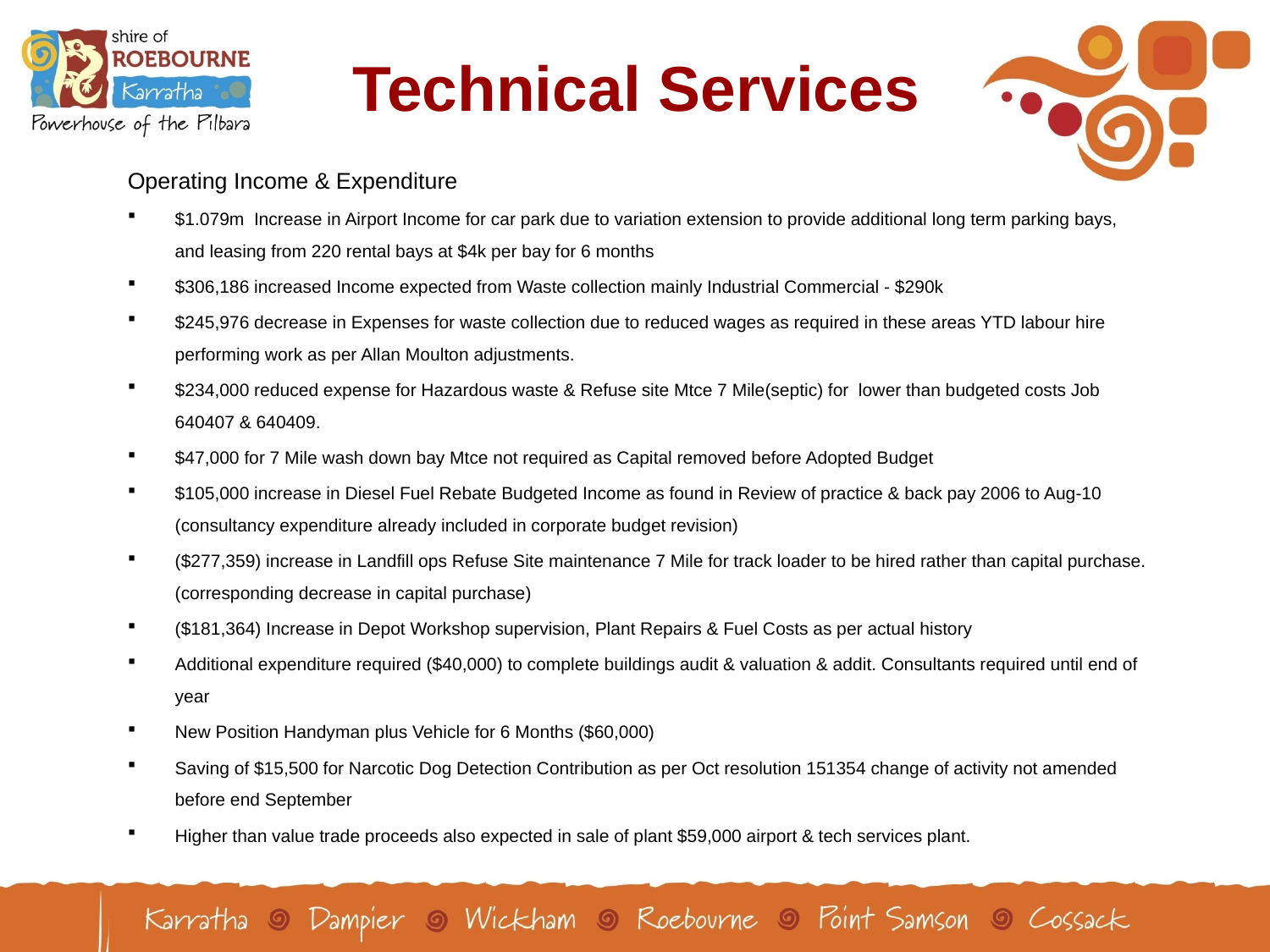

# Technical Services
Operating Income & Expenditure
$1.079m  Increase in Airport Income for car park due to variation extension to provide additional long term parking bays, and leasing from 220 rental bays at $4k per bay for 6 months
$306,186 increased Income expected from Waste collection mainly Industrial Commercial - $290k
$245,976 decrease in Expenses for waste collection due to reduced wages as required in these areas YTD labour hire performing work as per Allan Moulton adjustments.
$234,000 reduced expense for Hazardous waste & Refuse site Mtce 7 Mile(septic) for  lower than budgeted costs Job 640407 & 640409.
$47,000 for 7 Mile wash down bay Mtce not required as Capital removed before Adopted Budget
$105,000 increase in Diesel Fuel Rebate Budgeted Income as found in Review of practice & back pay 2006 to Aug-10 (consultancy expenditure already included in corporate budget revision)
($277,359) increase in Landfill ops Refuse Site maintenance 7 Mile for track loader to be hired rather than capital purchase.(corresponding decrease in capital purchase)
($181,364) Increase in Depot Workshop supervision, Plant Repairs & Fuel Costs as per actual history
Additional expenditure required ($40,000) to complete buildings audit & valuation & addit. Consultants required until end of year
New Position Handyman plus Vehicle for 6 Months ($60,000)
Saving of $15,500 for Narcotic Dog Detection Contribution as per Oct resolution 151354 change of activity not amended before end September
Higher than value trade proceeds also expected in sale of plant $59,000 airport & tech services plant.